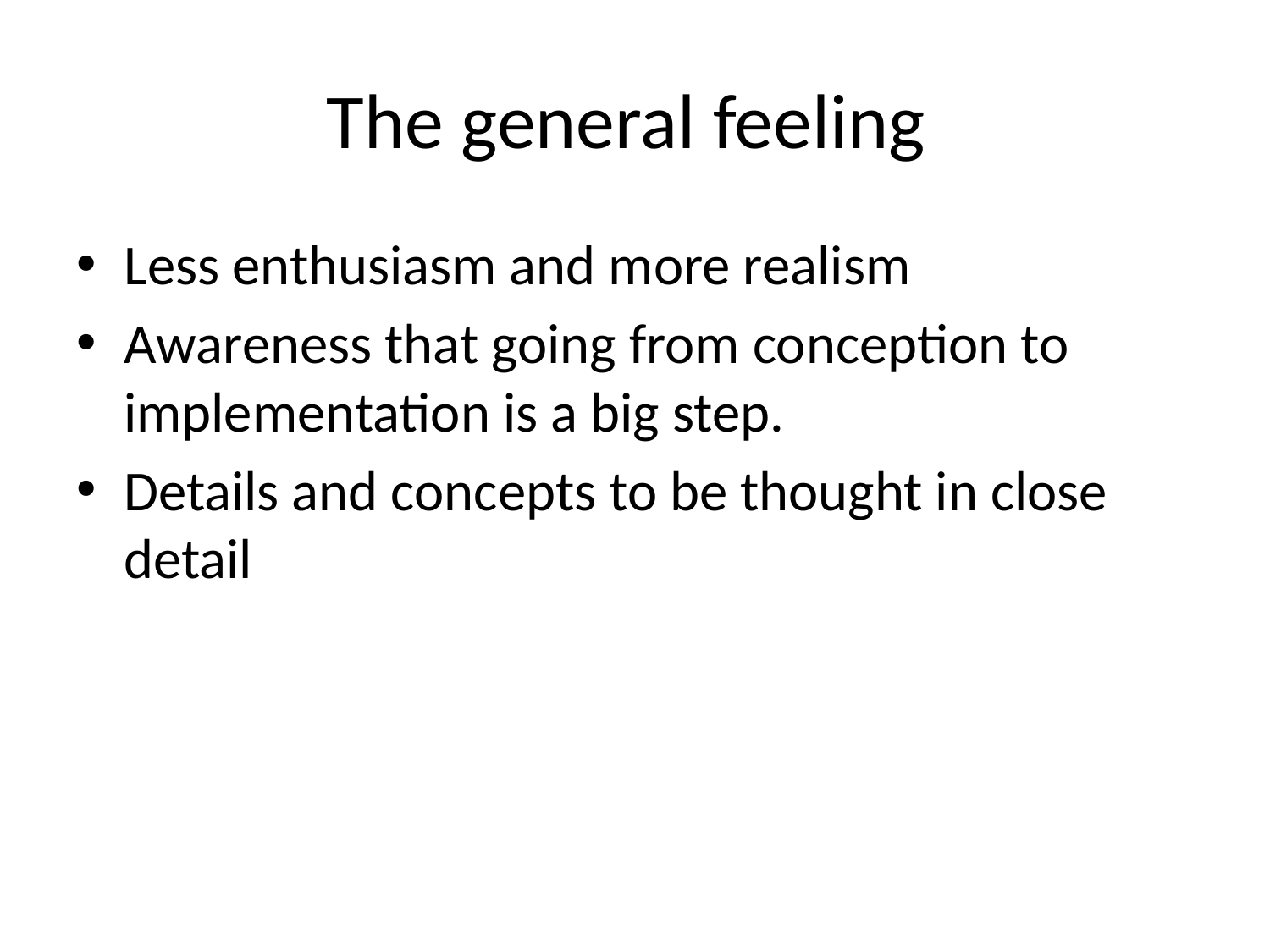

# The general feeling
Less enthusiasm and more realism
Awareness that going from conception to implementation is a big step.
Details and concepts to be thought in close detail